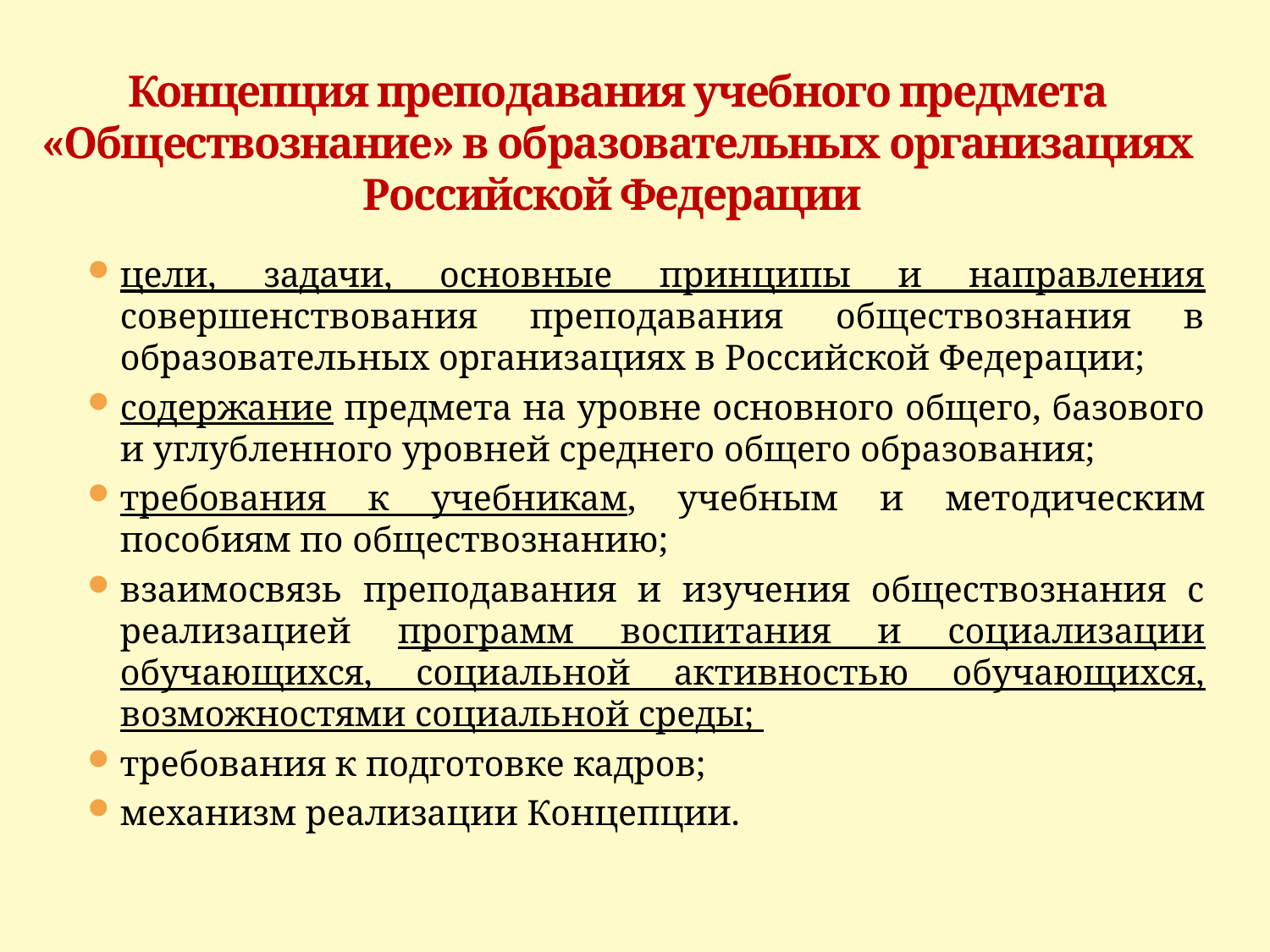

# Концепция преподавания учебного предмета «Обществознание» в образовательных организациях Российской Федерации
цели, задачи, основные принципы и направления совершенствования преподавания обществознания в образовательных организациях в Российской Федерации;
содержание предмета на уровне основного общего, базового и углубленного уровней среднего общего образования;
требования к учебникам, учебным и методическим пособиям по обществознанию;
взаимосвязь преподавания и изучения обществознания с реализацией программ воспитания и социализации обучающихся, социальной активностью обучающихся, возможностями социальной среды;
требования к подготовке кадров;
механизм реализации Концепции.